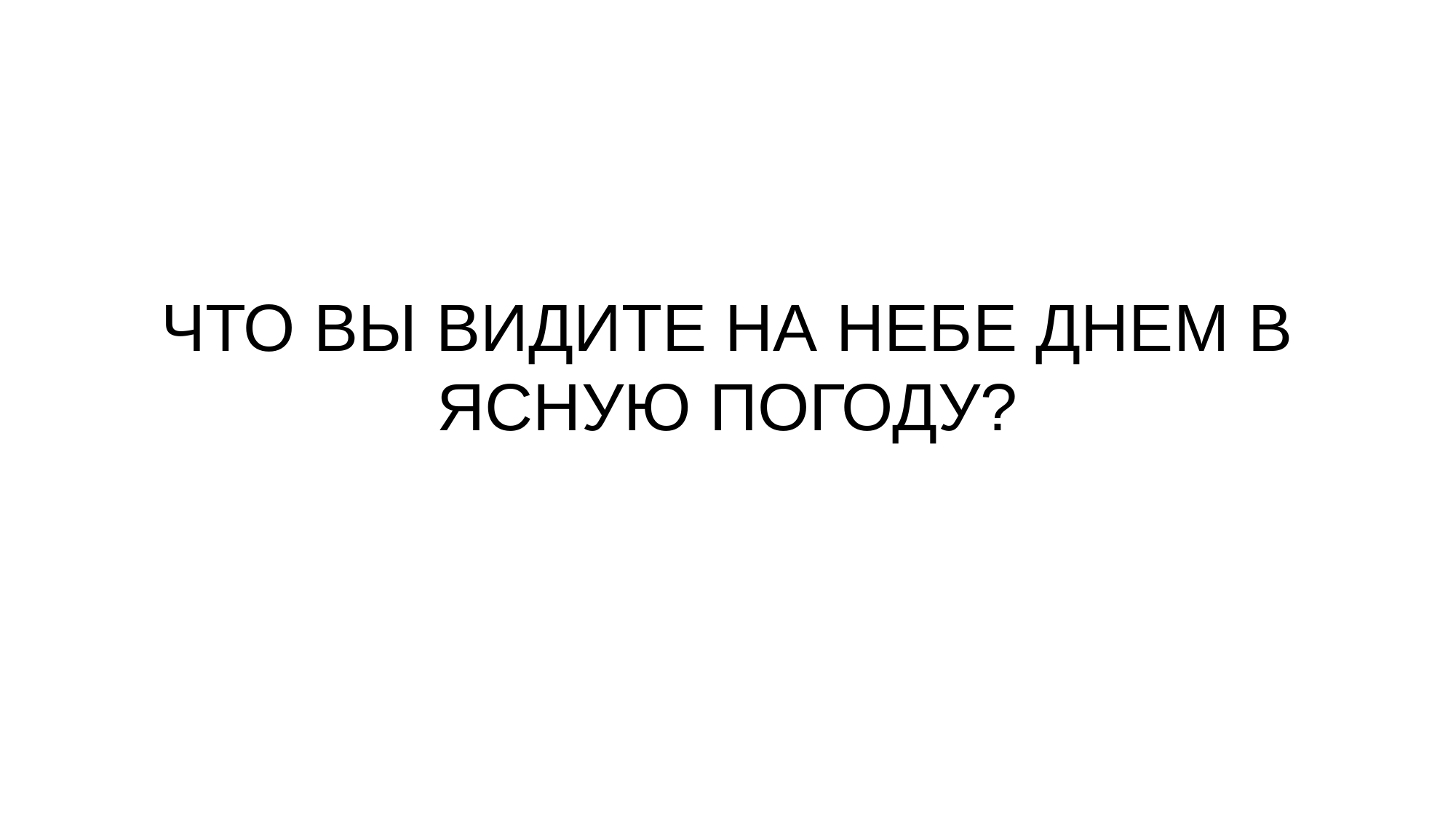

# ЧТО ВЫ ВИДИТЕ НА НЕБЕ ДНЕМ В ЯСНУЮ ПОГОДУ?